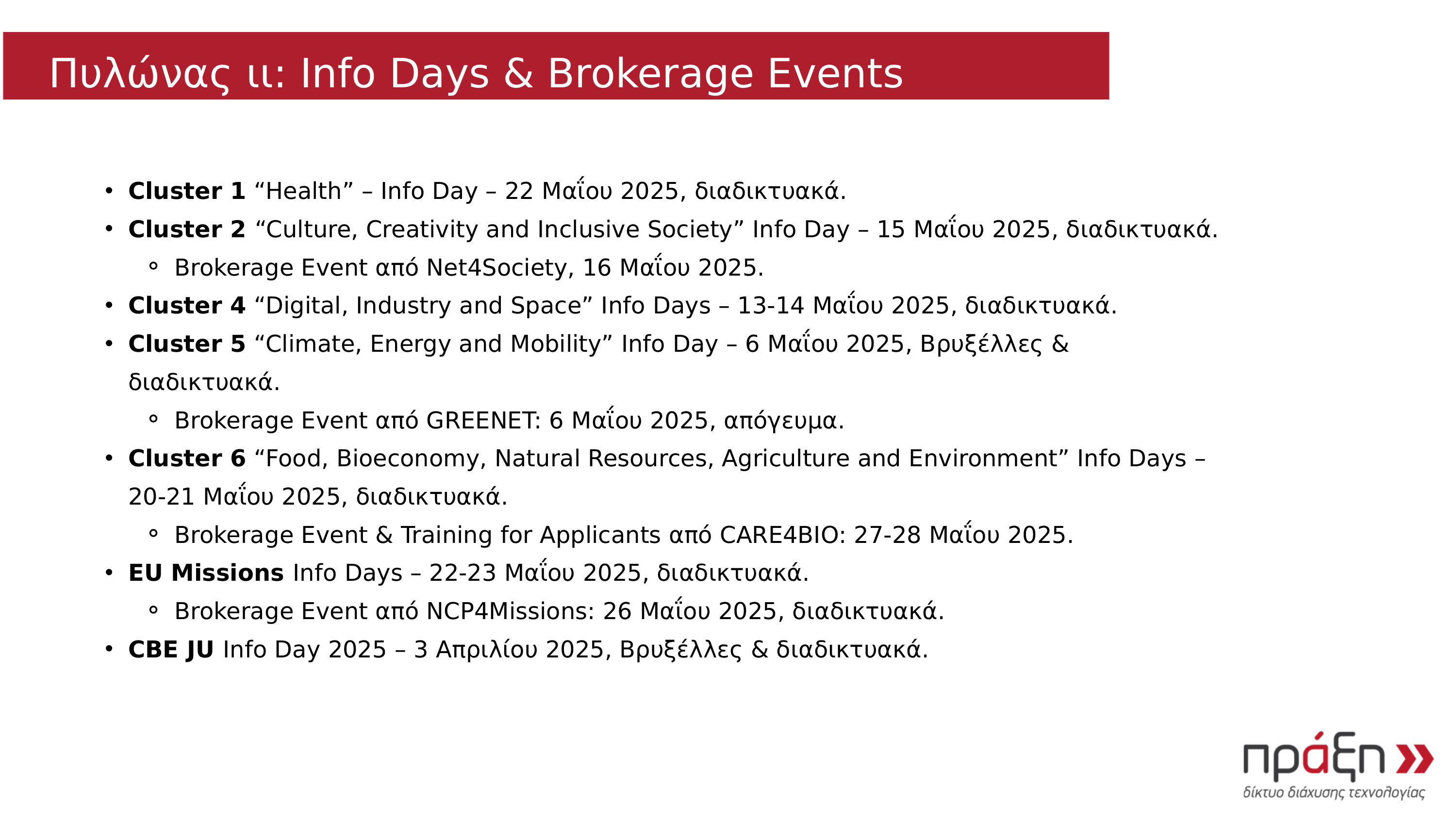

Πυλώνας ιι: Info Days & Brokerage Events
Cluster 1 “Health” – Info Day – 22 Μαΐου 2025, διαδικτυακά.
Cluster 2 “Culture, Creativity and Inclusive Society” Info Day – 15 Μαΐου 2025, διαδικτυακά.
Brokerage Event από Net4Society, 16 Μαΐου 2025.
Cluster 4 “Digital, Industry and Space” Info Days – 13-14 Μαΐου 2025, διαδικτυακά.
Cluster 5 “Climate, Energy and Mobility” Info Day – 6 Μαΐου 2025, Βρυξέλλες & διαδικτυακά.
Brokerage Event από GREENET: 6 Μαΐου 2025, απόγευμα.
Cluster 6 “Food, Bioeconomy, Natural Resources, Agriculture and Environment” Info Days – 20-21 Μαΐου 2025, διαδικτυακά.
Brokerage Event & Training for Applicants από CARE4BIO: 27-28 Μαΐου 2025.
EU Missions Info Days – 22-23 Μαΐου 2025, διαδικτυακά.
Brokerage Event από NCP4Missions: 26 Μαΐου 2025, διαδικτυακά.
CBE JU Info Day 2025 – 3 Απριλίου 2025, Βρυξέλλες & διαδικτυακά.